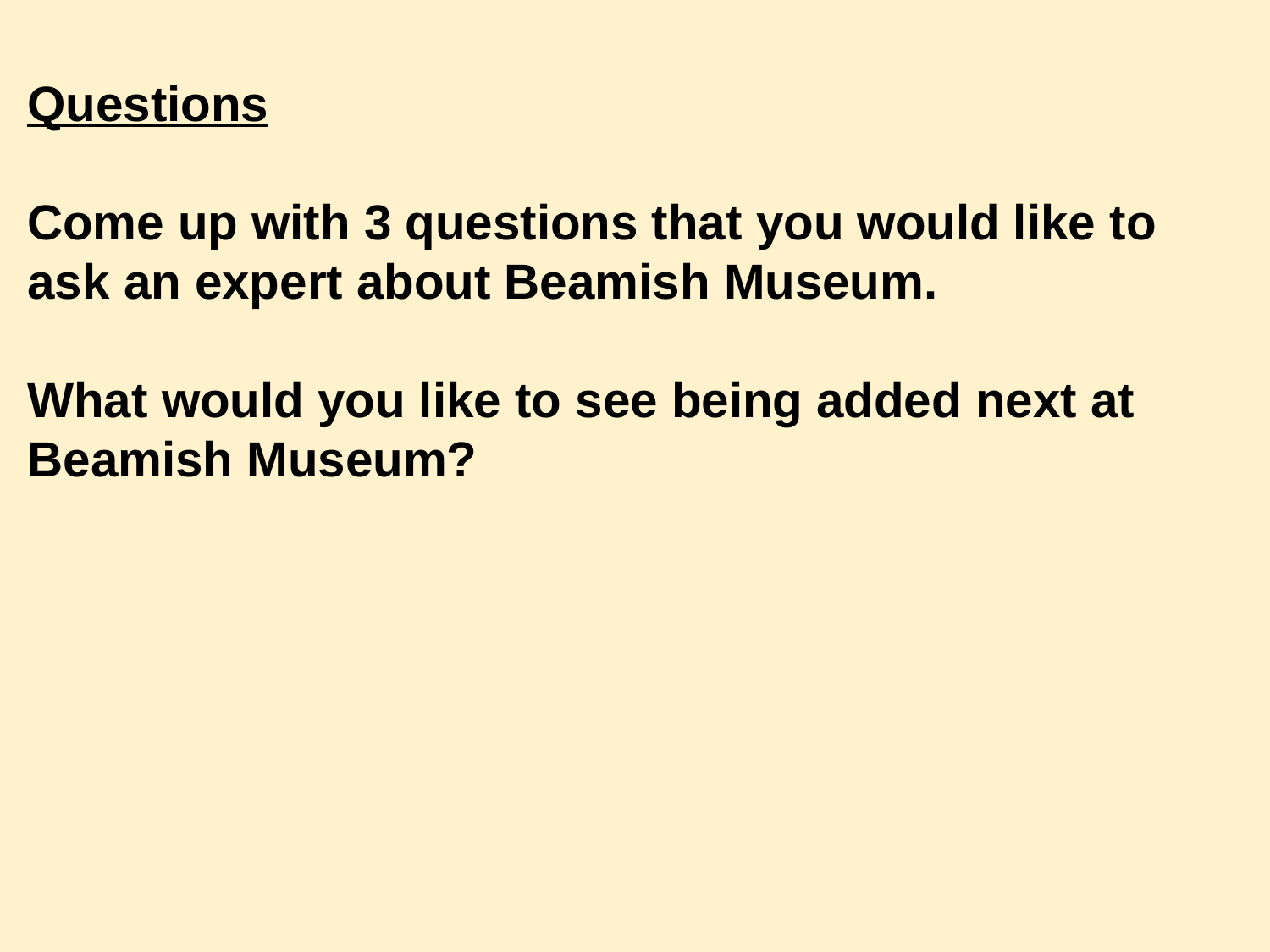

Questions

Come up with 3 questions that you would like to ask an expert about Beamish Museum.

What would you like to see being added next at Beamish Museum?